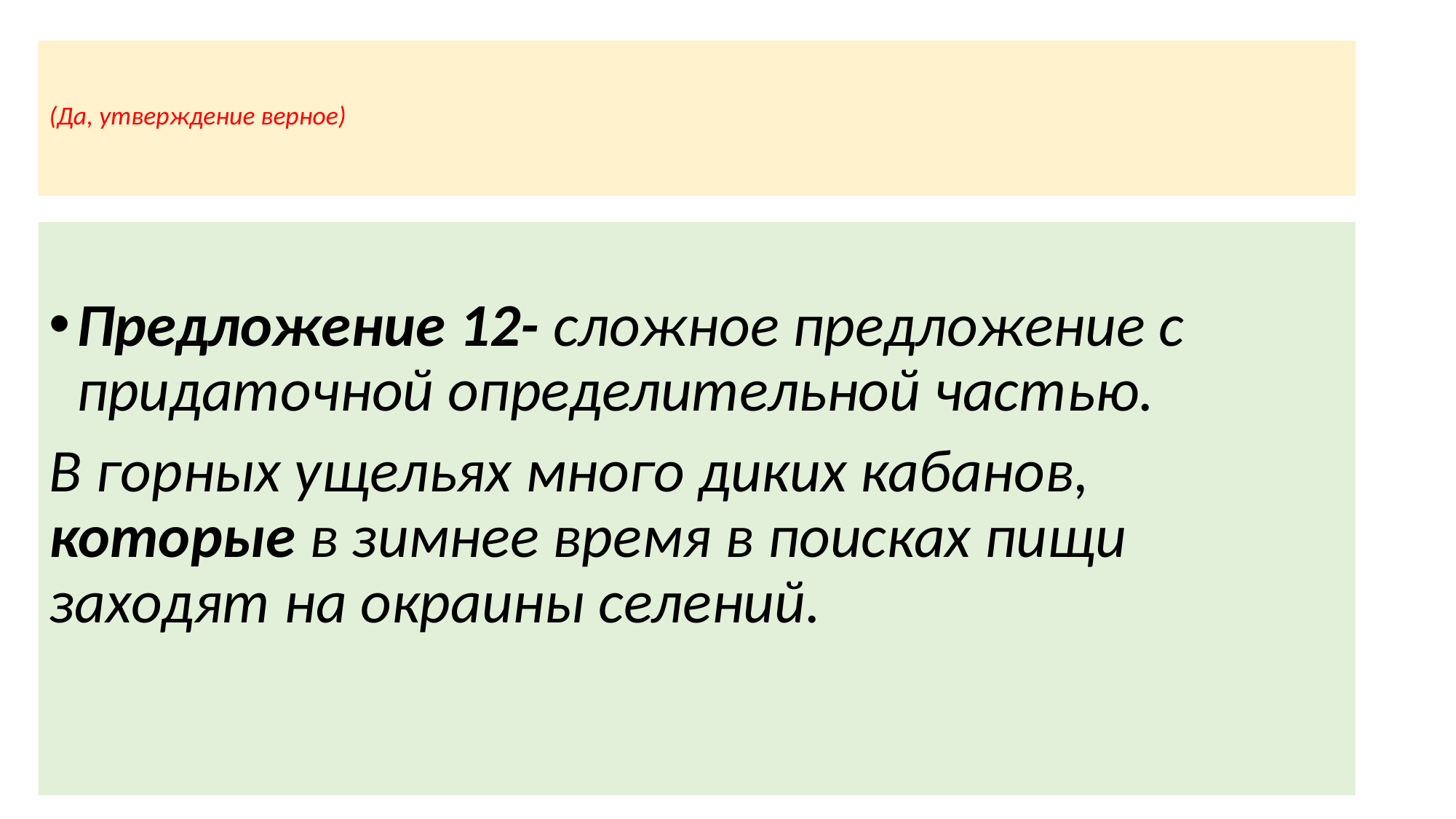

# (Да, утверждение верное)

Предложение 12- сложное предложение с придаточной определительной частью.
В горных ущельях много диких кабанов, которые в зимнее время в поисках пищи заходят на окраины селений.